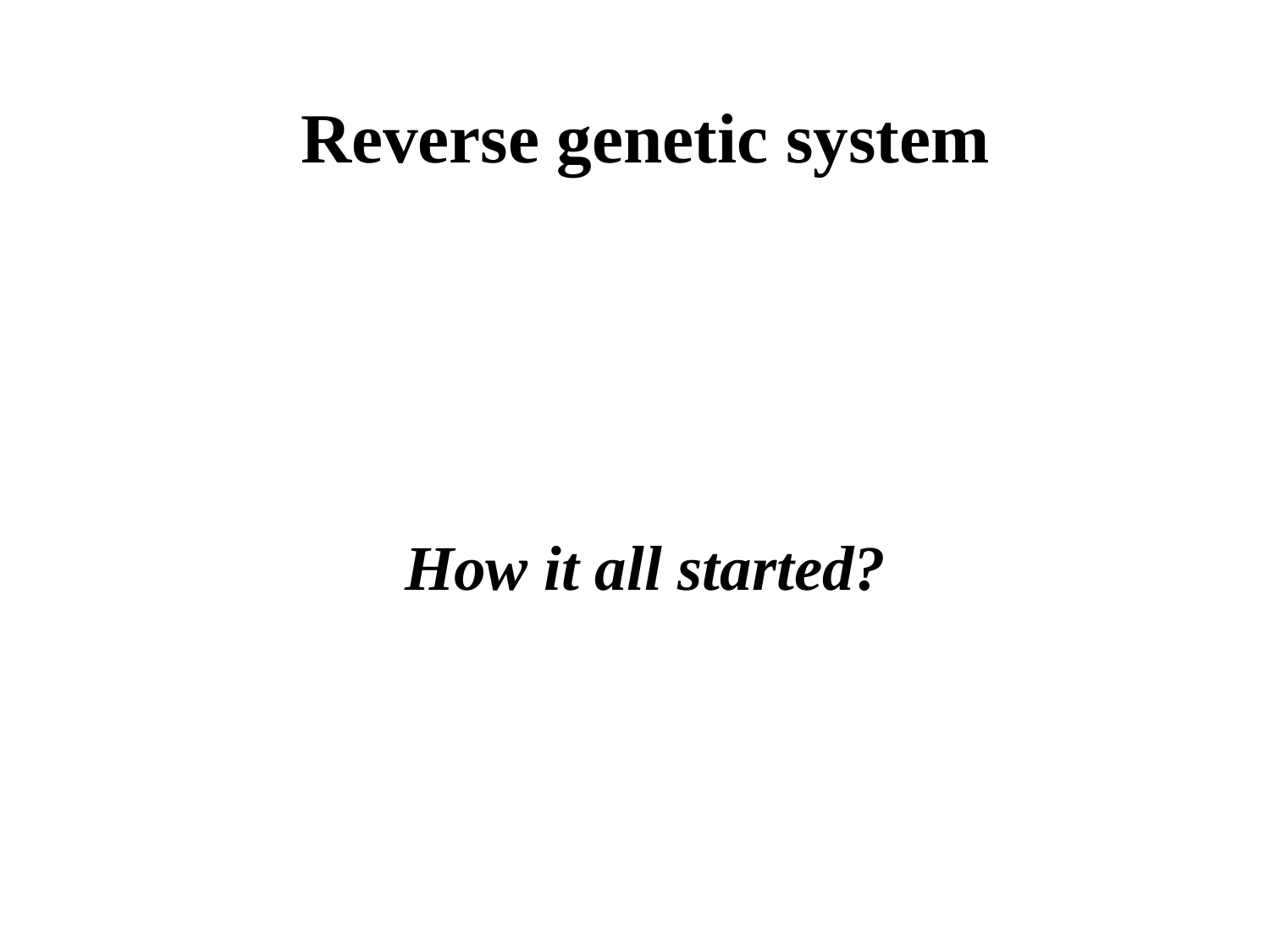

Reverse genetic system
How it all started?